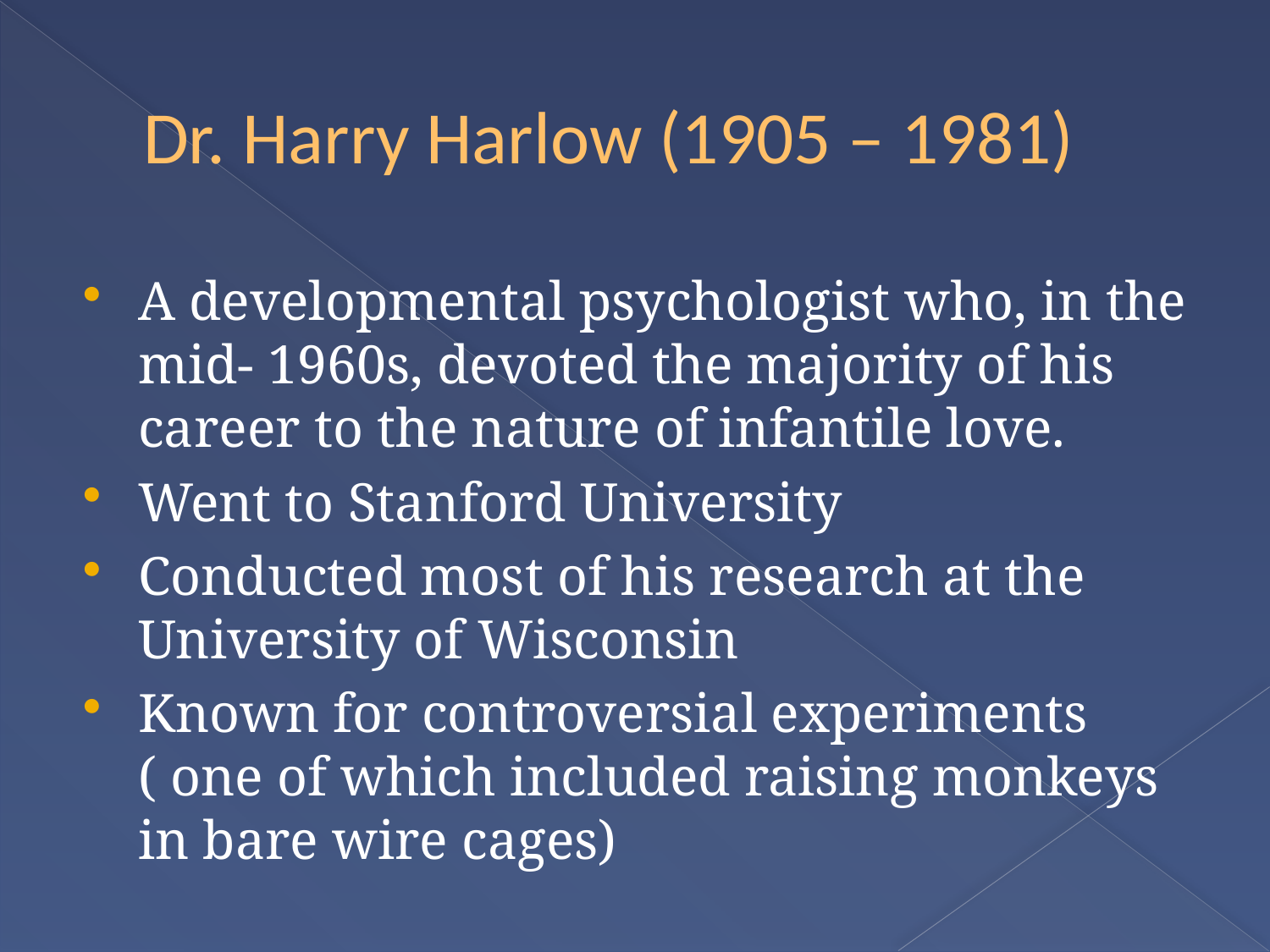

# Dr. Harry Harlow (1905 – 1981)
A developmental psychologist who, in the mid- 1960s, devoted the majority of his career to the nature of infantile love.
Went to Stanford University
Conducted most of his research at the University of Wisconsin
Known for controversial experiments ( one of which included raising monkeys in bare wire cages)